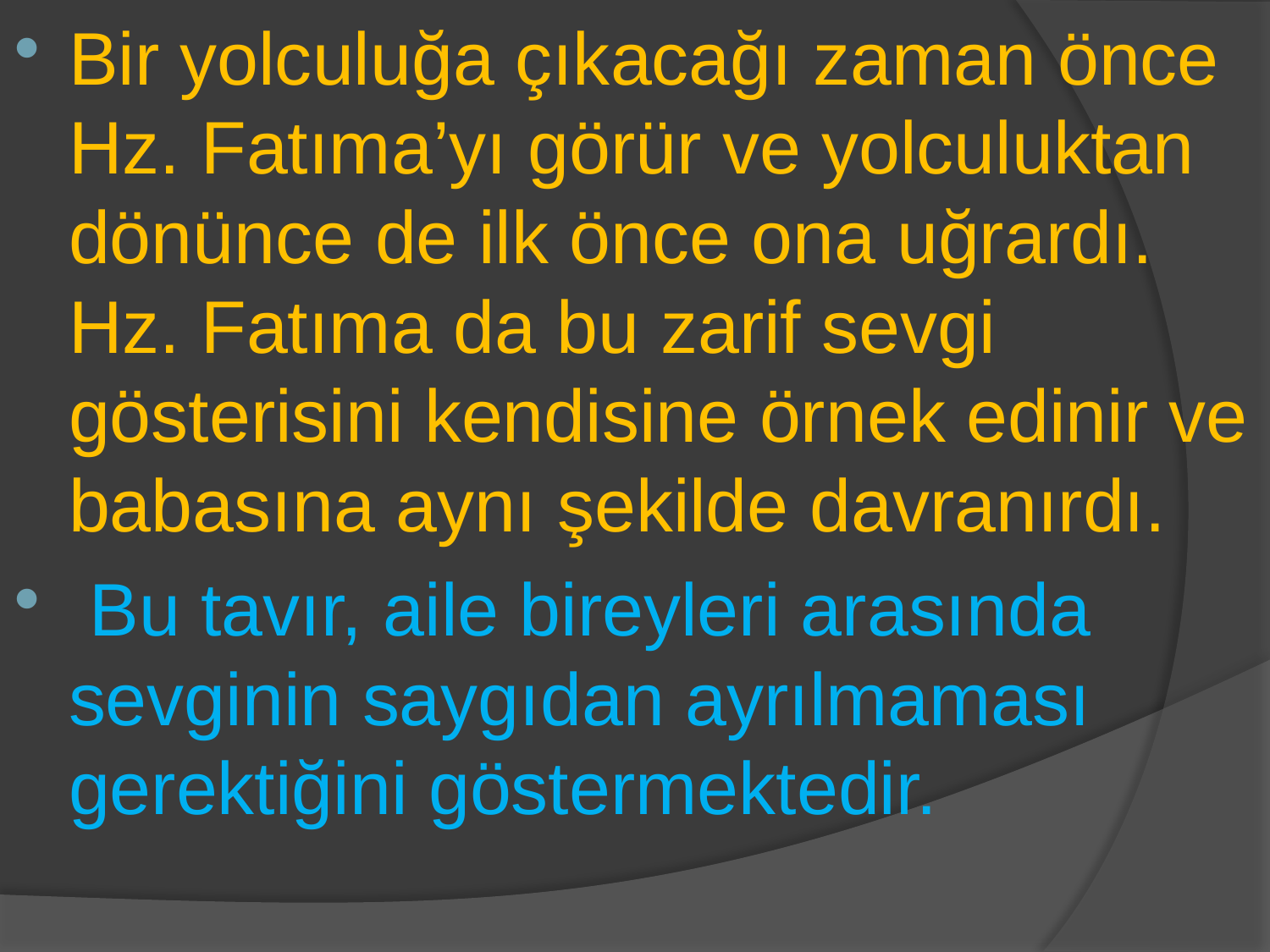

Bir yolculuğa çıkacağı zaman önce Hz. Fatıma’yı görür ve yolculuktan dönünce de ilk önce ona uğrardı. Hz. Fatıma da bu zarif sevgi gösterisini kendisine örnek edinir ve babasına aynı şekilde davranırdı.
 Bu tavır, aile bireyleri arasında sevginin saygıdan ayrılmaması gerektiğini göstermektedir.